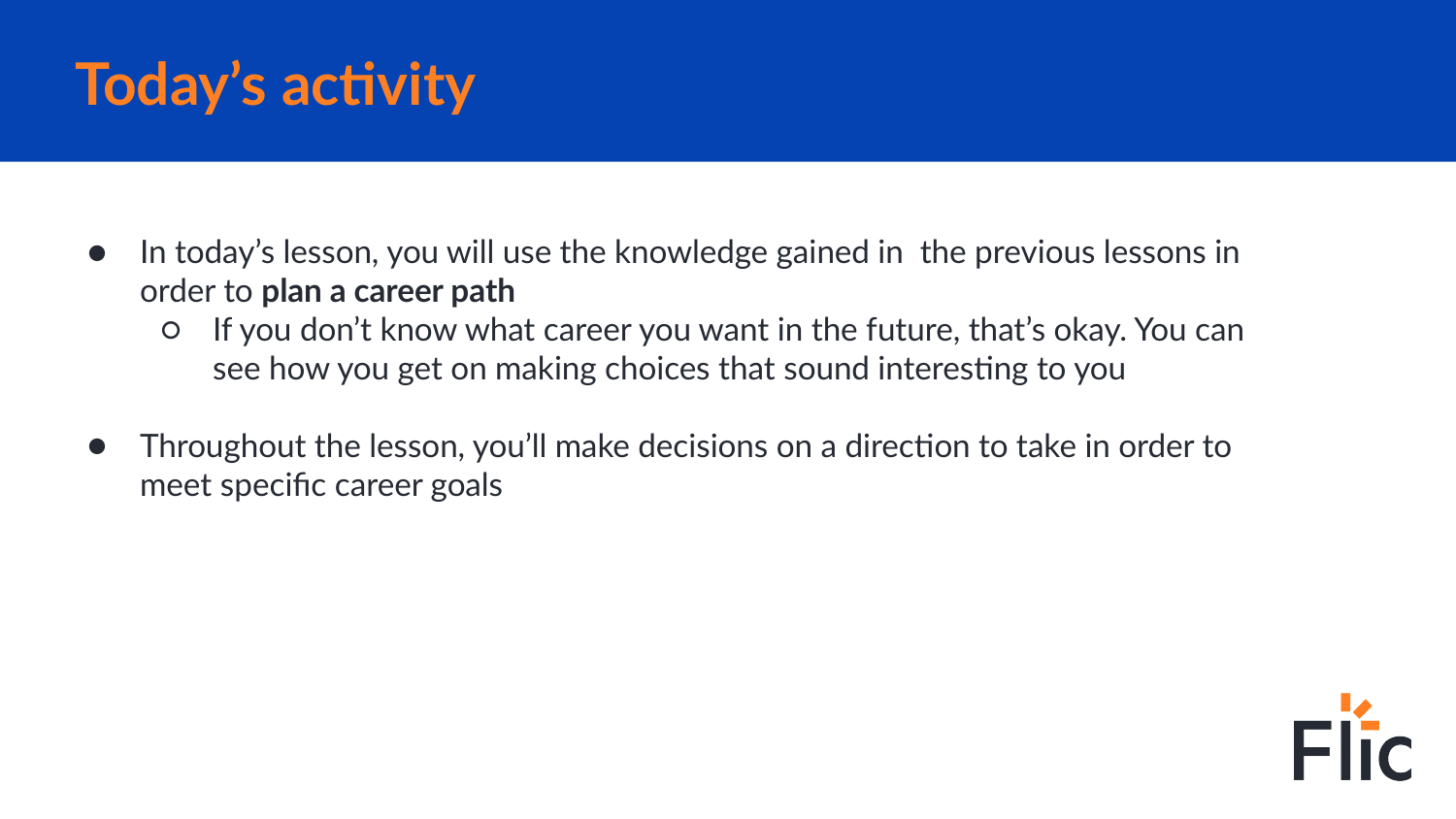

# Today’s activity

In today’s lesson, you will use the knowledge gained in  the previous lessons in order to plan a career path
If you don’t know what career you want in the future, that’s okay. You can see how you get on making choices that sound interesting to you

Throughout the lesson, you’ll make decisions on a direction to take in order to meet specific career goals